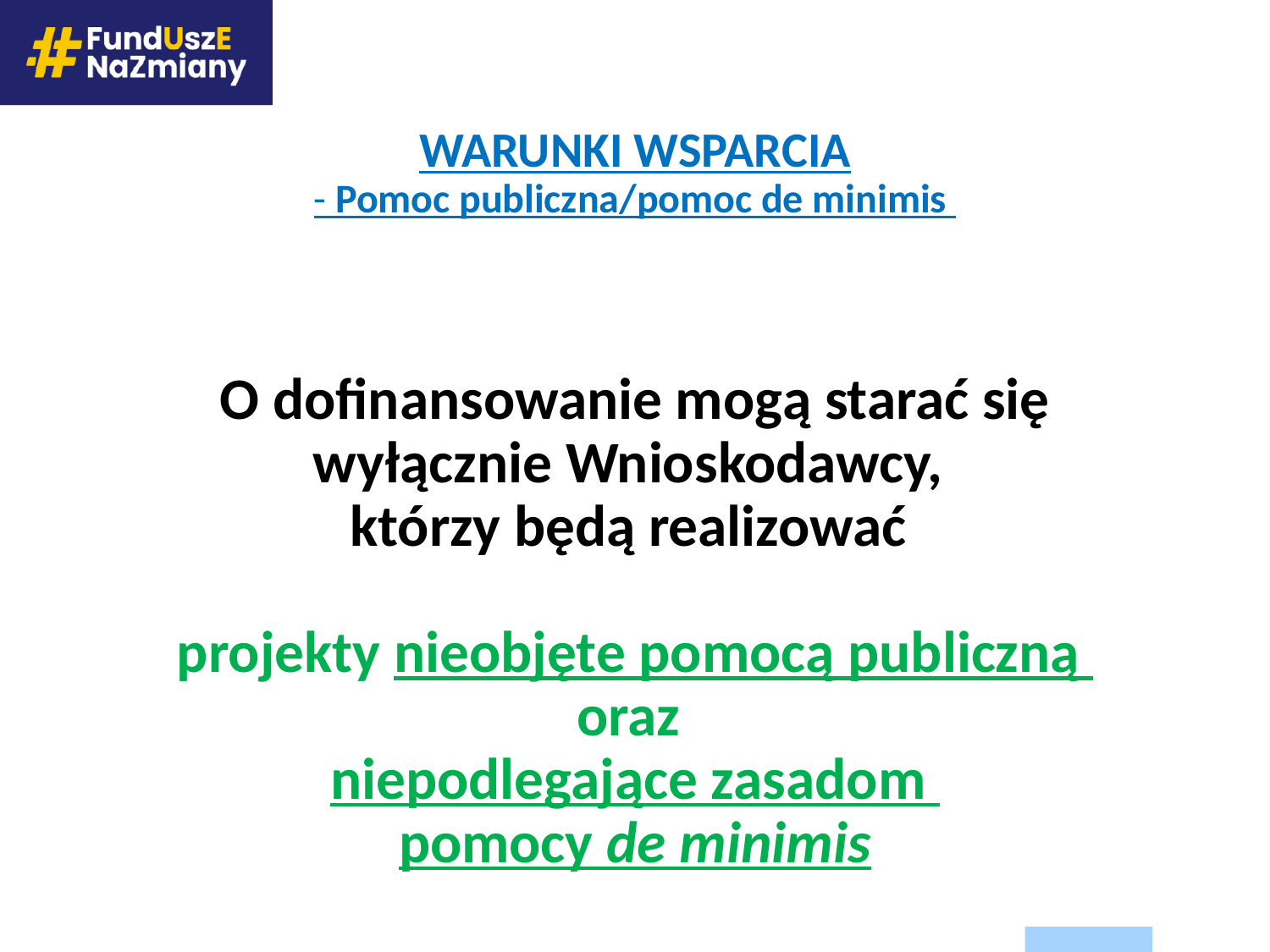

# Warunki wsparcia - Pomoc publiczna/pomoc de minimis

O dofinansowanie mogą starać się wyłącznie Wnioskodawcy,
którzy będą realizować
projekty nieobjęte pomocą publiczną
oraz
niepodlegające zasadom
pomocy de minimis